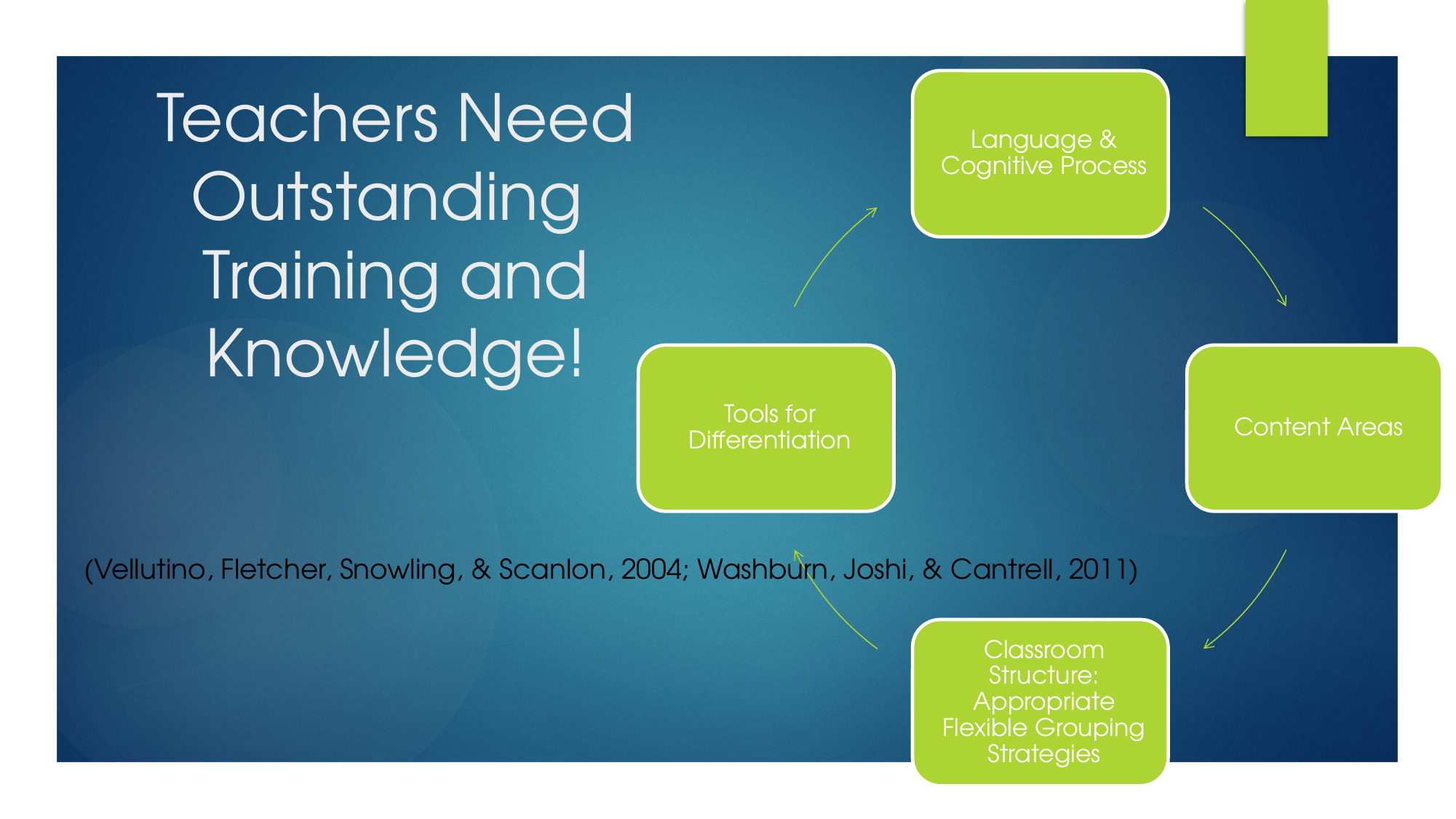

# Teachers Need Outstanding Training and Knowledge!
Language & Cognitive Process
Content Areas
Classroom Structure: Appropriate Flexible Grouping Strategies
Tools for Differentiation
(Vellutino, Fletcher, Snowling, & Scanlon, 2004; Washburn, Joshi, & Cantrell, 2011)